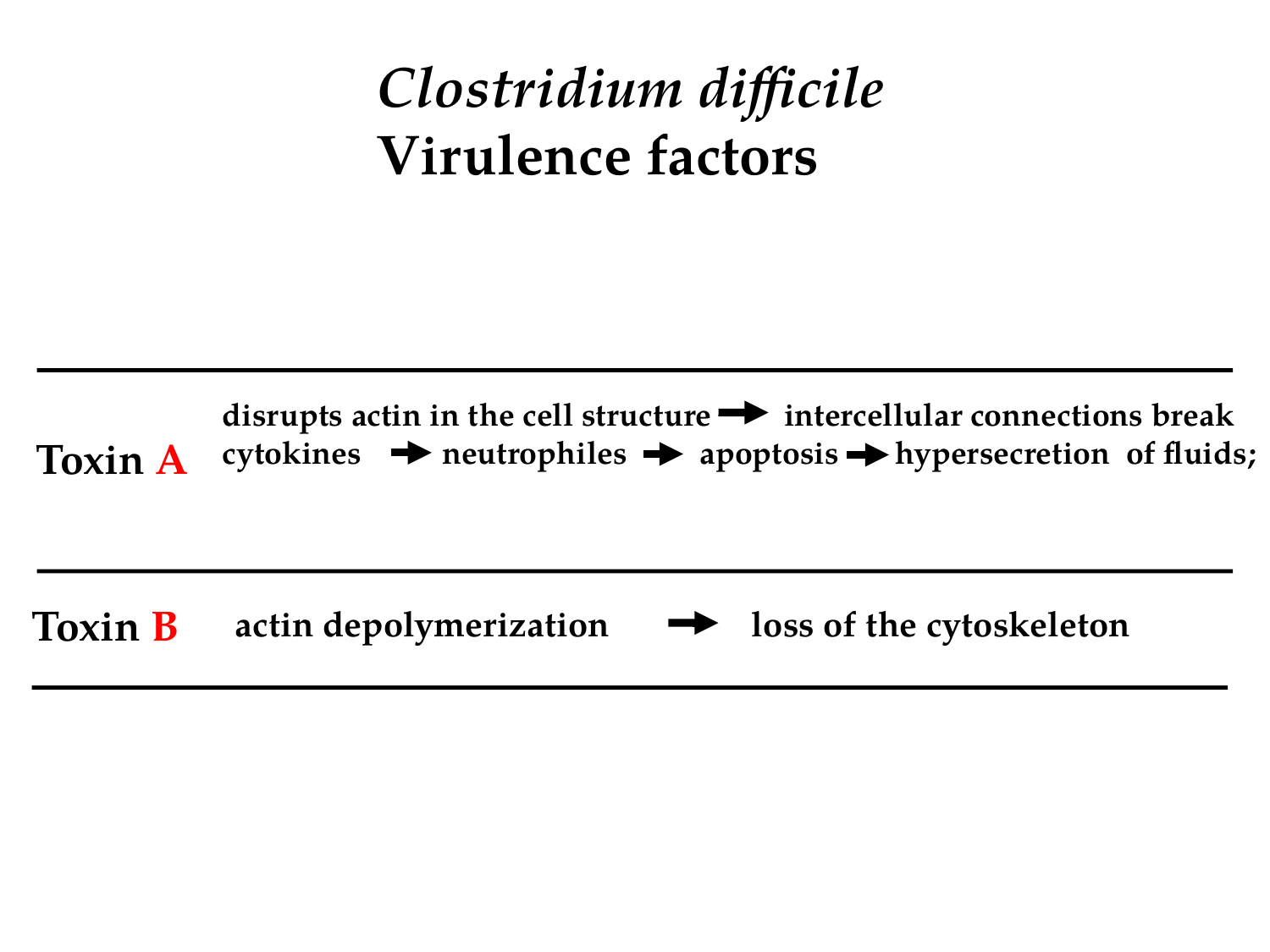

Clostridium difficile
Virulence factors

disrupts actin in the cell structure         intercellular connections break
cytokines          neutrophiles         apoptosis       hypersecretion  of fluids;

Toxin A

Toxin B

actin depolymerization                loss of the cytoskeleton